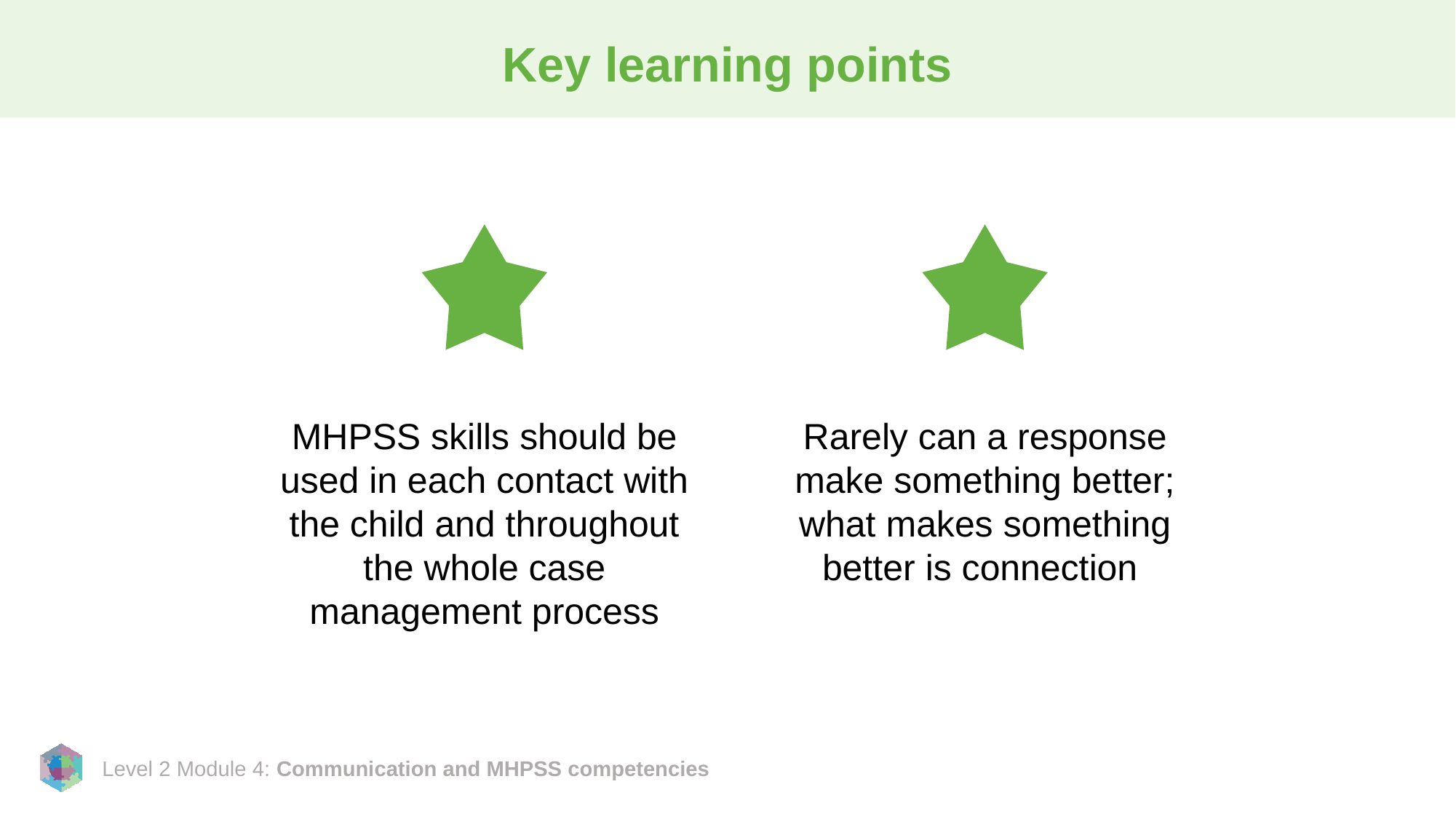

# Key learning points

MHPSS skills should be used in each contact with the child and throughout the whole case management process
Rarely can a response make something better; what makes something better is connection